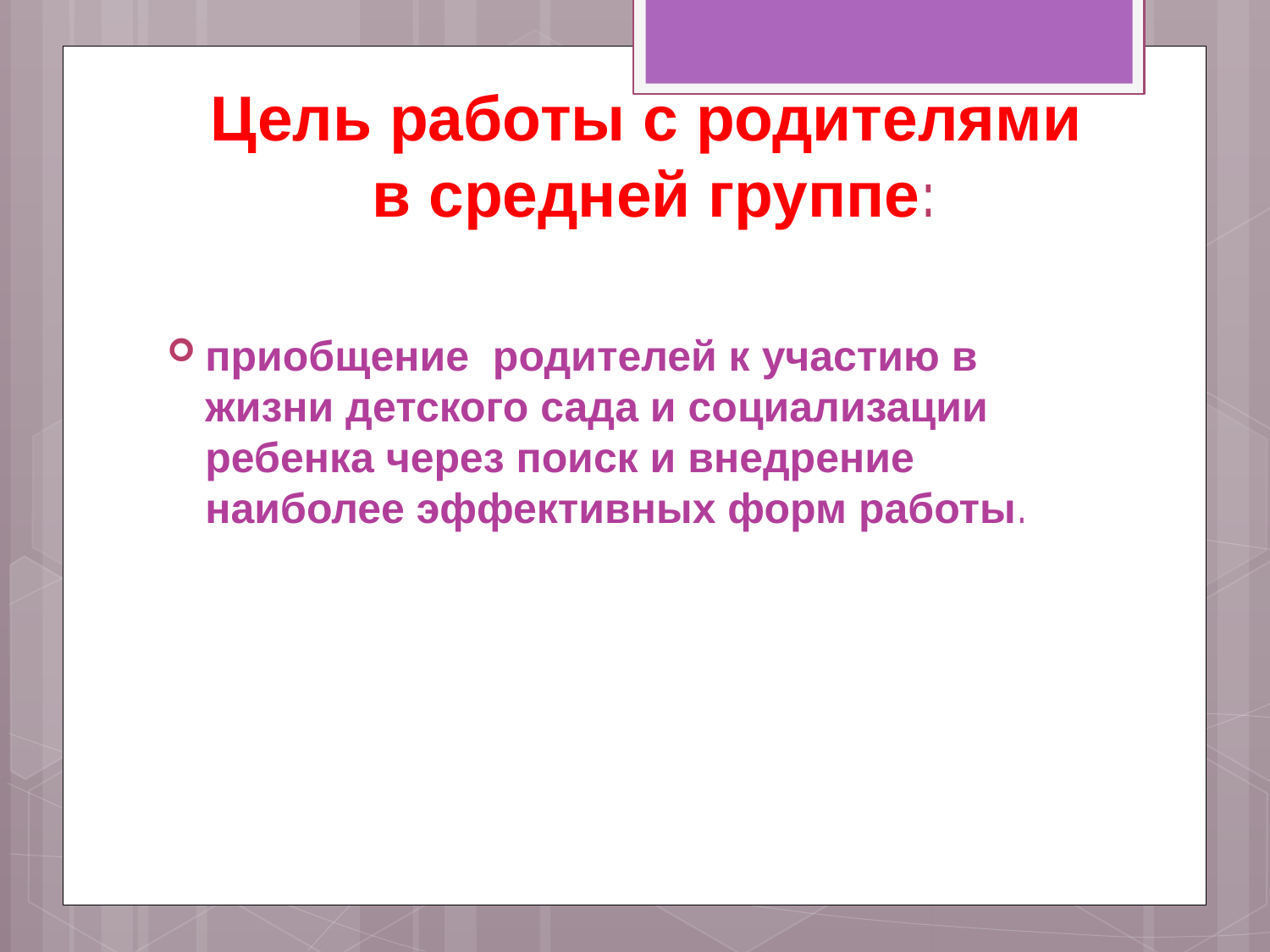

# Цель работы с родителями в средней группе:
приобщение  родителей к участию в жизни детского сада и социализации ребенка через поиск и внедрение наиболее эффективных форм работы.